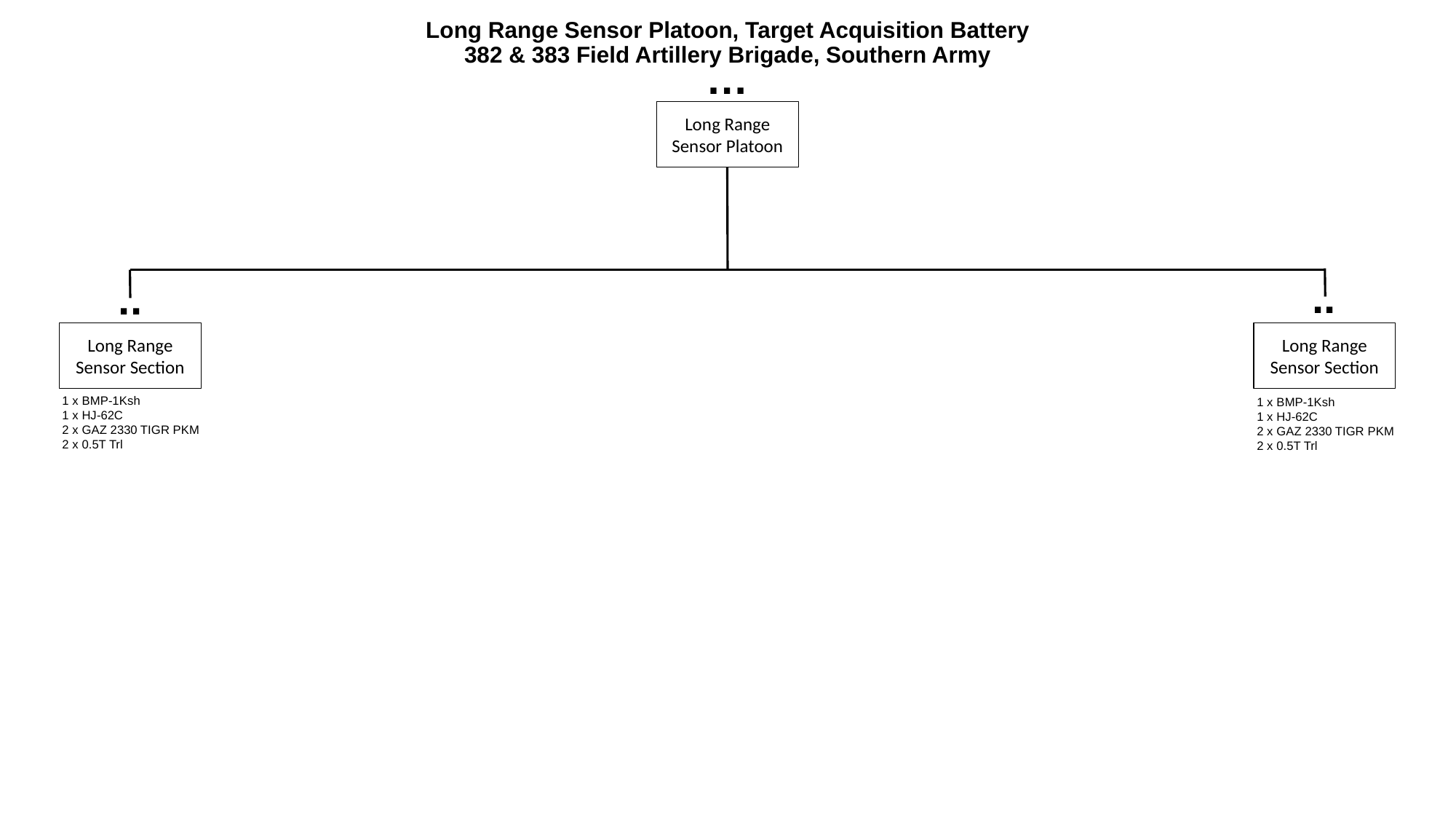

# Long Range Sensor Platoon, Target Acquisition Battery 382 & 383 Field Artillery Brigade, Southern Army
…
Long Range
Sensor Platoon
..
..
Long Range
Sensor Section
Long Range
Sensor Section
1 x BMP-1Ksh
1 x HJ-62C
2 x GAZ 2330 TIGR PKM
2 x 0.5T Trl
1 x BMP-1Ksh
1 x HJ-62C
2 x GAZ 2330 TIGR PKM
2 x 0.5T Trl